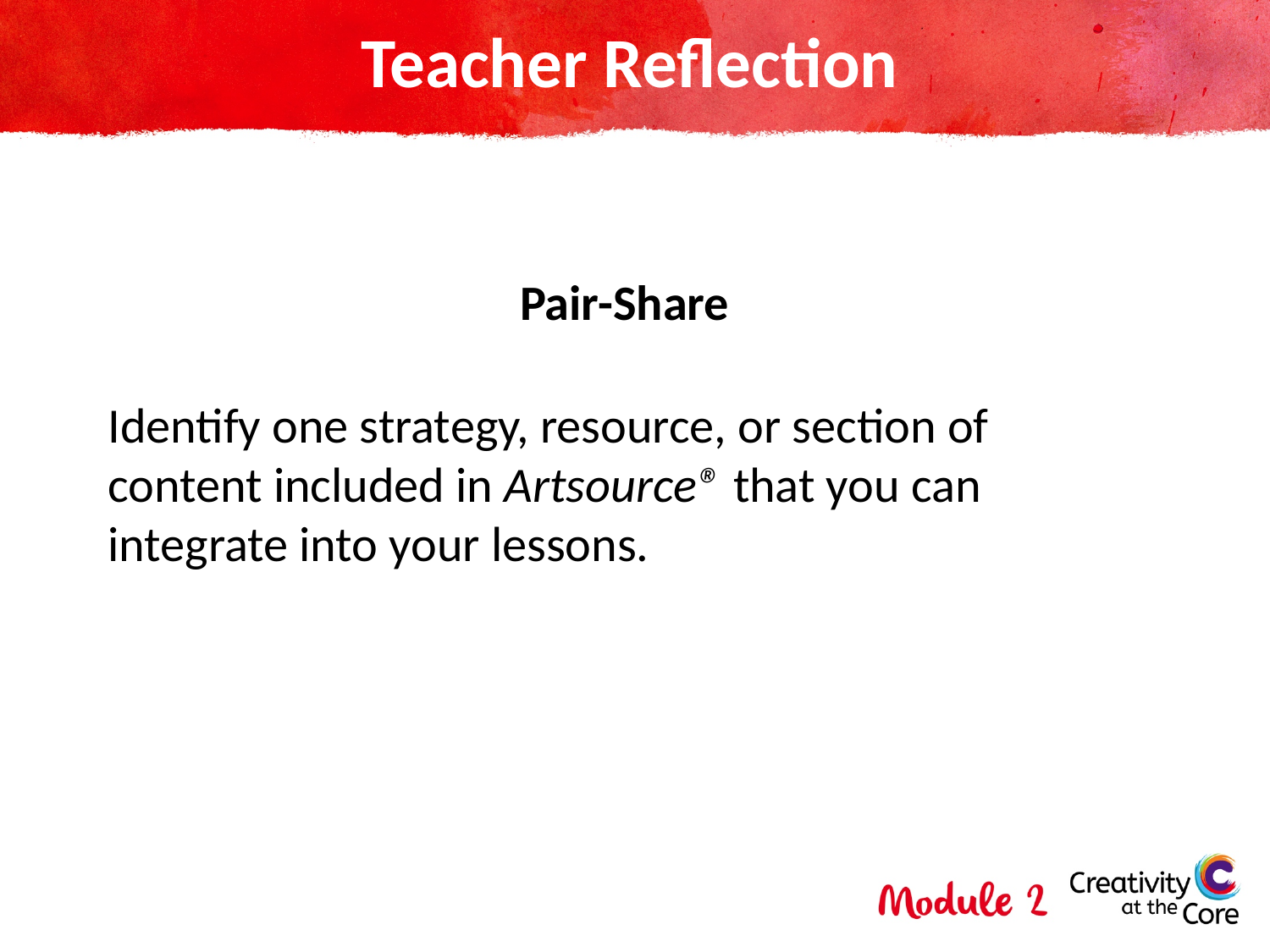

# Teacher Reflection

Pair-Share
Identify one strategy, resource, or section of content included in Artsource® that you can integrate into your lessons.